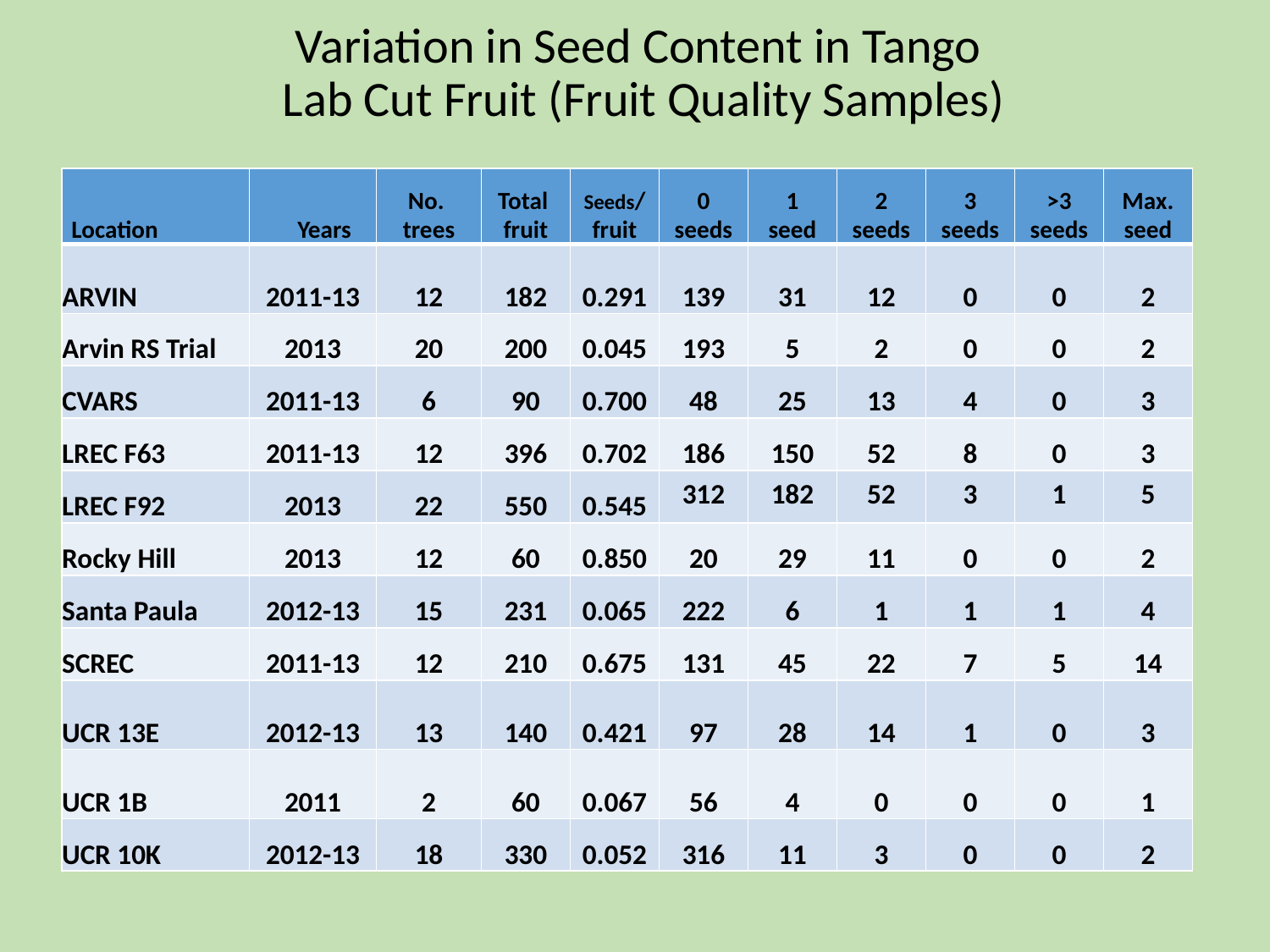

# Variation in Seed Content in Tango Lab Cut Fruit (Fruit Quality Samples)
| Location | Years | No. trees | Total fruit | Seeds/ fruit | 0 seeds | 1 seed | 2 seeds | 3 seeds | >3 seeds | Max. seed |
| --- | --- | --- | --- | --- | --- | --- | --- | --- | --- | --- |
| ARVIN | 2011-13 | 12 | 182 | 0.291 | 139 | 31 | 12 | 0 | 0 | 2 |
| Arvin RS Trial | 2013 | 20 | 200 | 0.045 | 193 | 5 | 2 | 0 | 0 | 2 |
| CVARS | 2011-13 | 6 | 90 | 0.700 | 48 | 25 | 13 | 4 | 0 | 3 |
| LREC F63 | 2011-13 | 12 | 396 | 0.702 | 186 | 150 | 52 | 8 | 0 | 3 |
| LREC F92 | 2013 | 22 | 550 | 0.545 | 312 | 182 | 52 | 3 | 1 | 5 |
| Rocky Hill | 2013 | 12 | 60 | 0.850 | 20 | 29 | 11 | 0 | 0 | 2 |
| Santa Paula | 2012-13 | 15 | 231 | 0.065 | 222 | 6 | 1 | 1 | 1 | 4 |
| SCREC | 2011-13 | 12 | 210 | 0.675 | 131 | 45 | 22 | 7 | 5 | 14 |
| UCR 13E | 2012-13 | 13 | 140 | 0.421 | 97 | 28 | 14 | 1 | 0 | 3 |
| UCR 1B | 2011 | 2 | 60 | 0.067 | 56 | 4 | 0 | 0 | 0 | 1 |
| UCR 10K | 2012-13 | 18 | 330 | 0.052 | 316 | 11 | 3 | 0 | 0 | 2 |